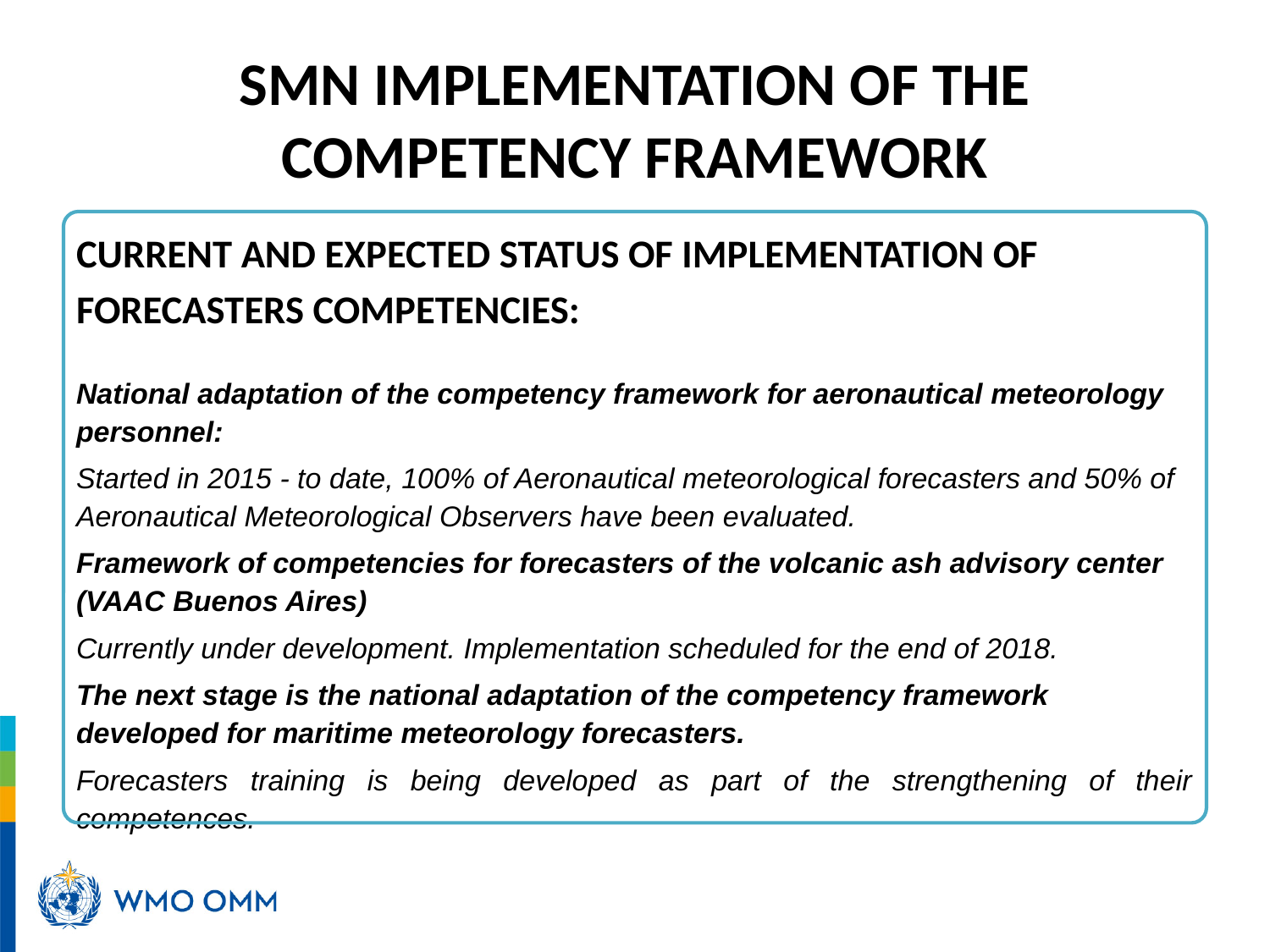

# SMN IMPLEMENTATION OF THE COMPETENCY FRAMEWORK

CURRENT AND EXPECTED STATUS OF IMPLEMENTATION OF
FORECASTERS COMPETENCIES:

National adaptation of the competency framework for aeronautical meteorology personnel:
Started in 2015 - to date, 100% of Aeronautical meteorological forecasters and 50% of Aeronautical Meteorological Observers have been evaluated.
Framework of competencies for forecasters of the volcanic ash advisory center (VAAC Buenos Aires)
Currently under development. Implementation scheduled for the end of 2018.
The next stage is the national adaptation of the competency framework developed for maritime meteorology forecasters.
Forecasters training is being developed as part of the strengthening of their competences.